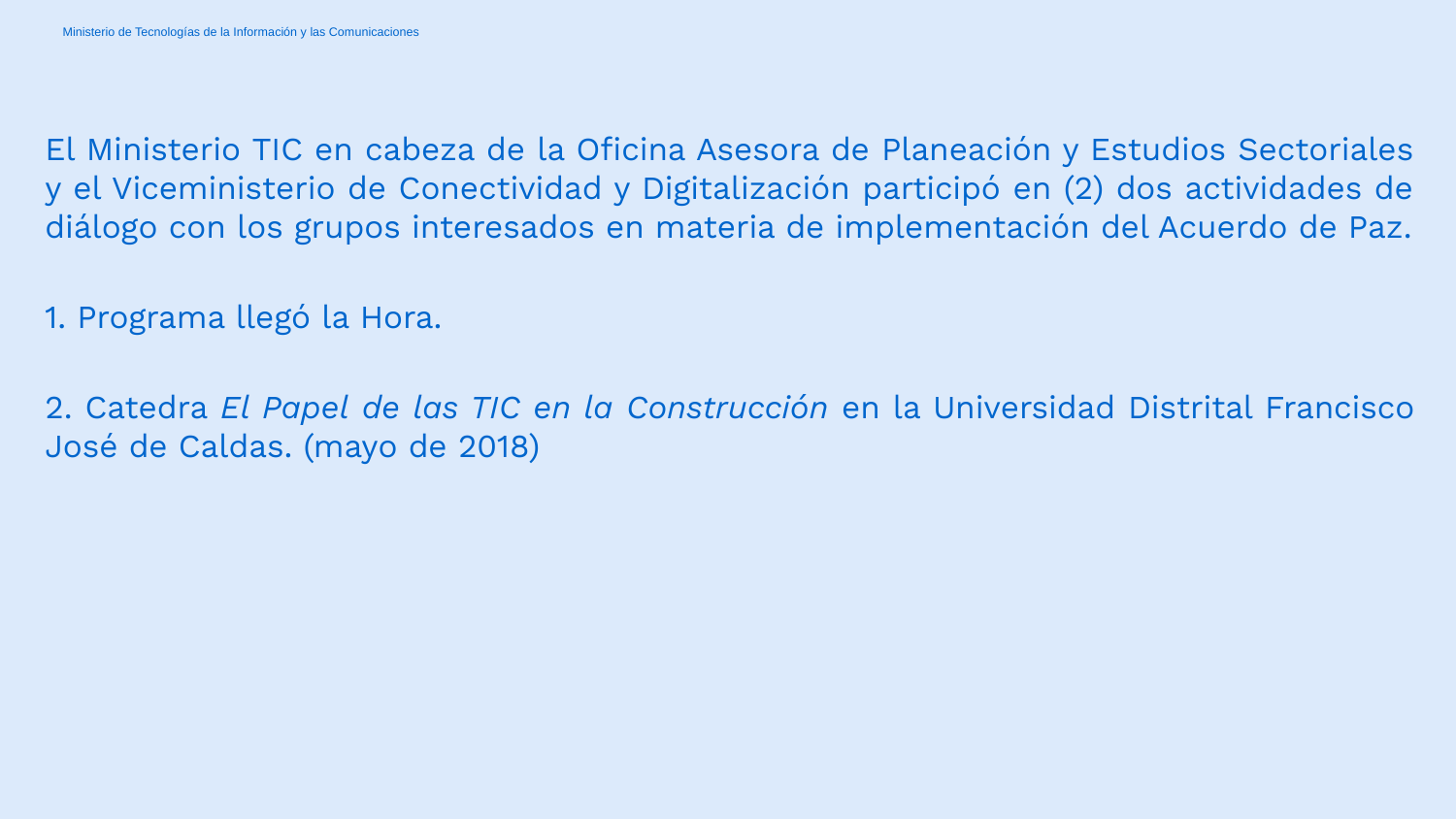

El Ministerio TIC en cabeza de la Oficina Asesora de Planeación y Estudios Sectoriales y el Viceministerio de Conectividad y Digitalización participó en (2) dos actividades de diálogo con los grupos interesados en materia de implementación del Acuerdo de Paz.

1. Programa llegó la Hora.

2. Catedra El Papel de las TIC en la Construcción en la Universidad Distrital Francisco José de Caldas. (mayo de 2018)